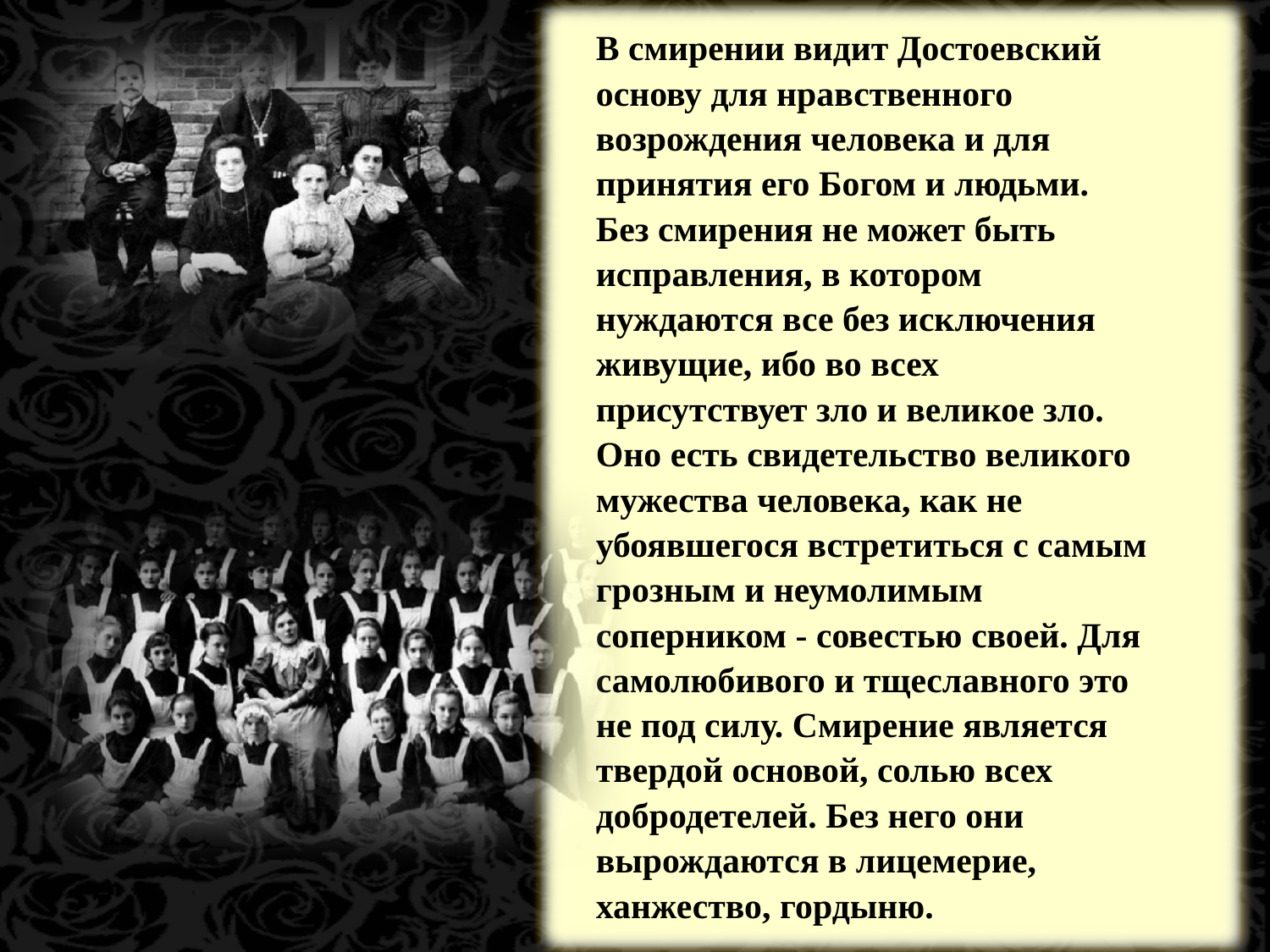

В смирении видит Достоевский
основу для нравственного
возрождения человека и для
принятия его Богом и людьми.
Без смирения не может быть
исправления, в котором
нуждаются все без исключения
живущие, ибо во всех
присутствует зло и великое зло.
Оно есть свидетельство великого
мужества человека, как не
убоявшегося встретиться с самым
грозным и неумолимым
соперником - совестью своей. Для
самолюбивого и тщеславного это
не под силу. Смирение является
твердой основой, солью всех
добродетелей. Без него они
вырождаются в лицемерие,
ханжество, гордыню.